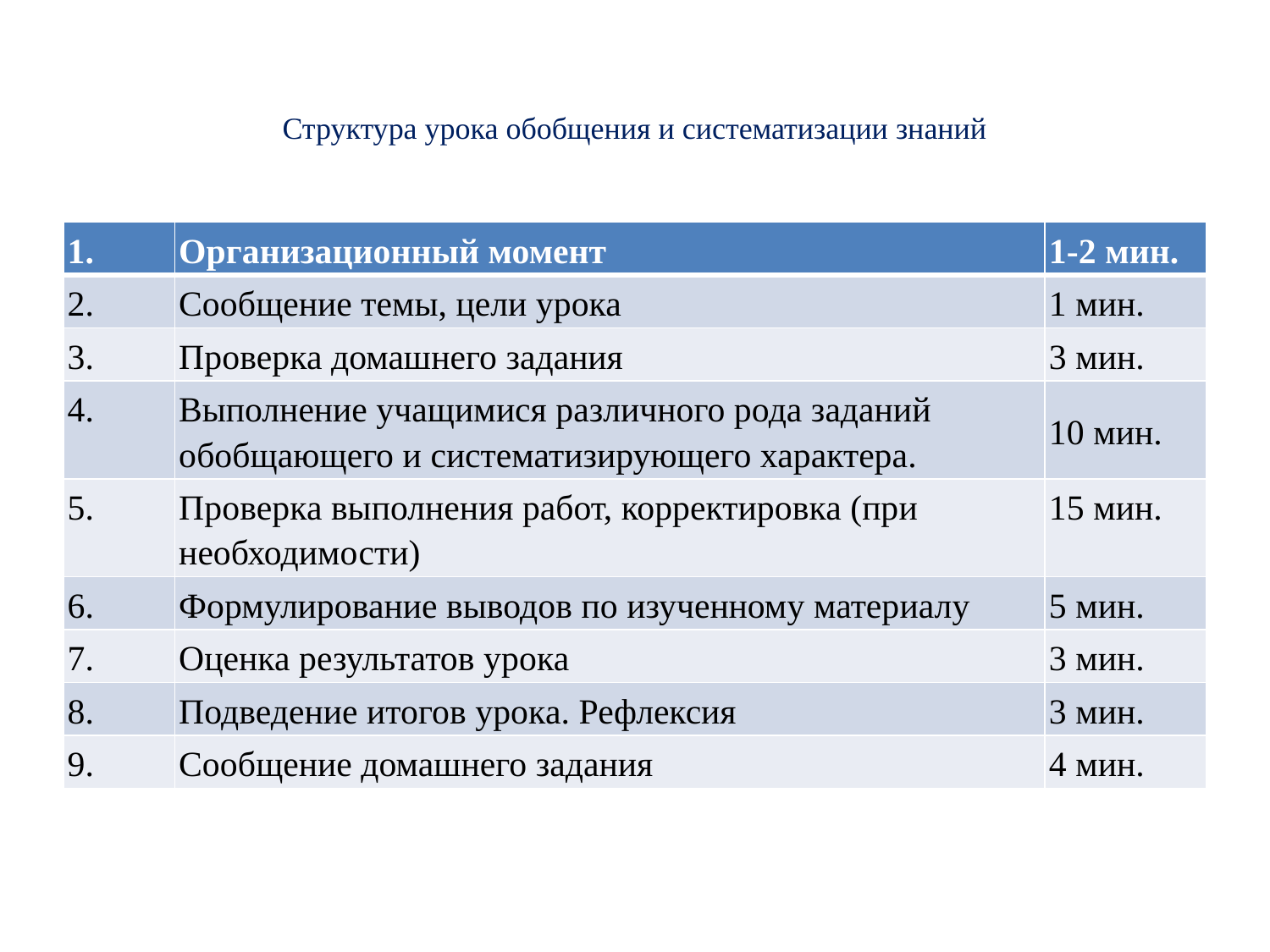

# Структура урока обобщения и систематизации знаний
| 1. | Организационный момент | 1-2 мин. |
| --- | --- | --- |
| 2. | Сообщение темы, цели урока | 1 мин. |
| 3. | Проверка домашнего задания | 3 мин. |
| 4. | Выполнение учащимися различного рода заданий обобщающего и систематизирующего характера. | 10 мин. |
| 5. | Проверка выполнения работ, корректировка (при необходимости) | 15 мин. |
| 6. | Формулирование выводов по изученному материалу | 5 мин. |
| 7. | Оценка результатов урока | 3 мин. |
| 8. | Подведение итогов урока. Рефлексия | 3 мин. |
| 9. | Сообщение домашнего задания | 4 мин. |